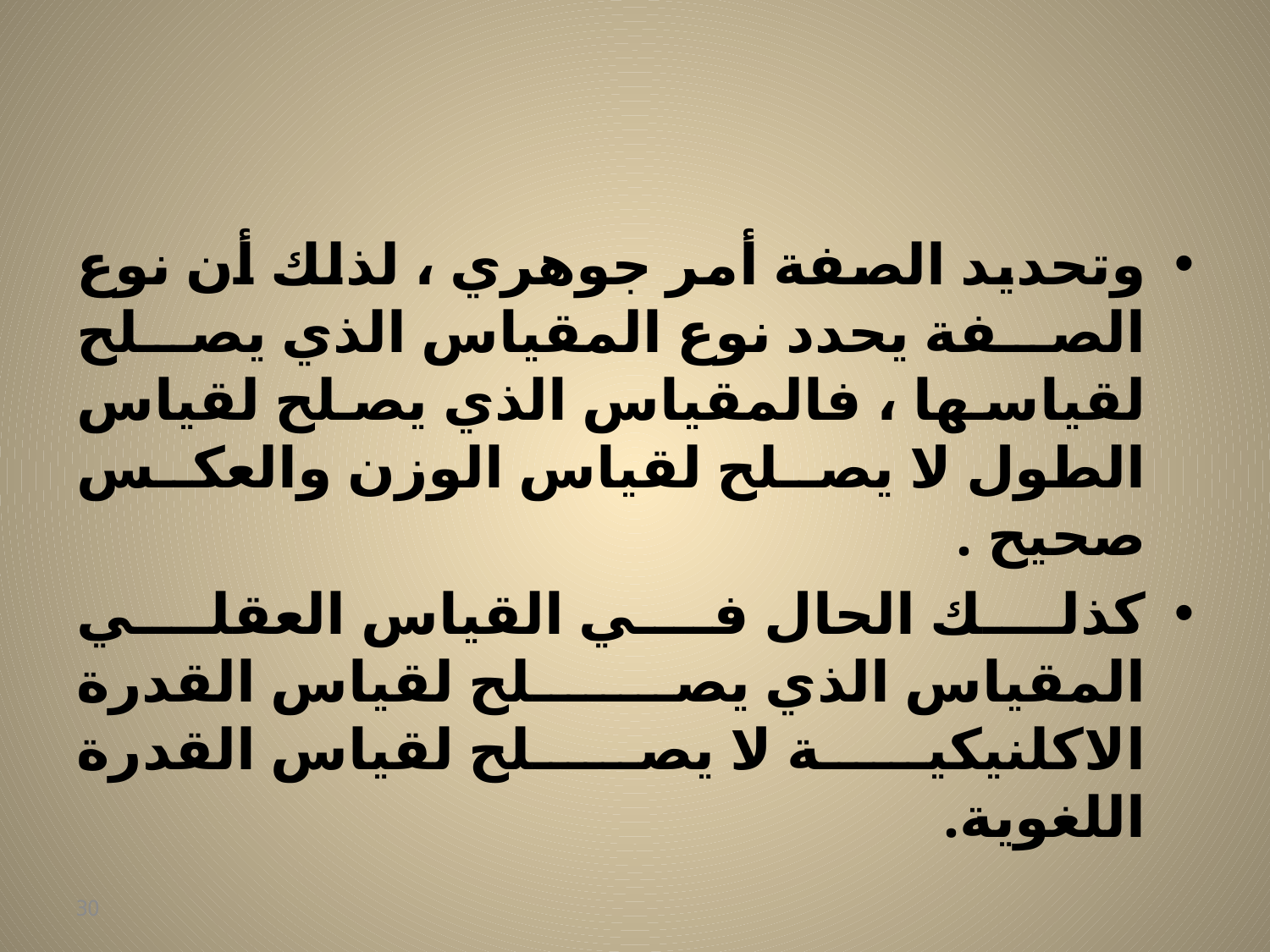

#
وتحديد الصفة أمر جوهري ، لذلك أن نوع الصفة يحدد نوع المقياس الذي يصلح لقياسها ، فالمقياس الذي يصلح لقياس الطول لا يصلح لقياس الوزن والعكس صحيح .
كذلك الحال في القياس العقلي المقياس الذي يصلح لقياس القدرة الاكلنيكية لا يصلح لقياس القدرة اللغوية.

30